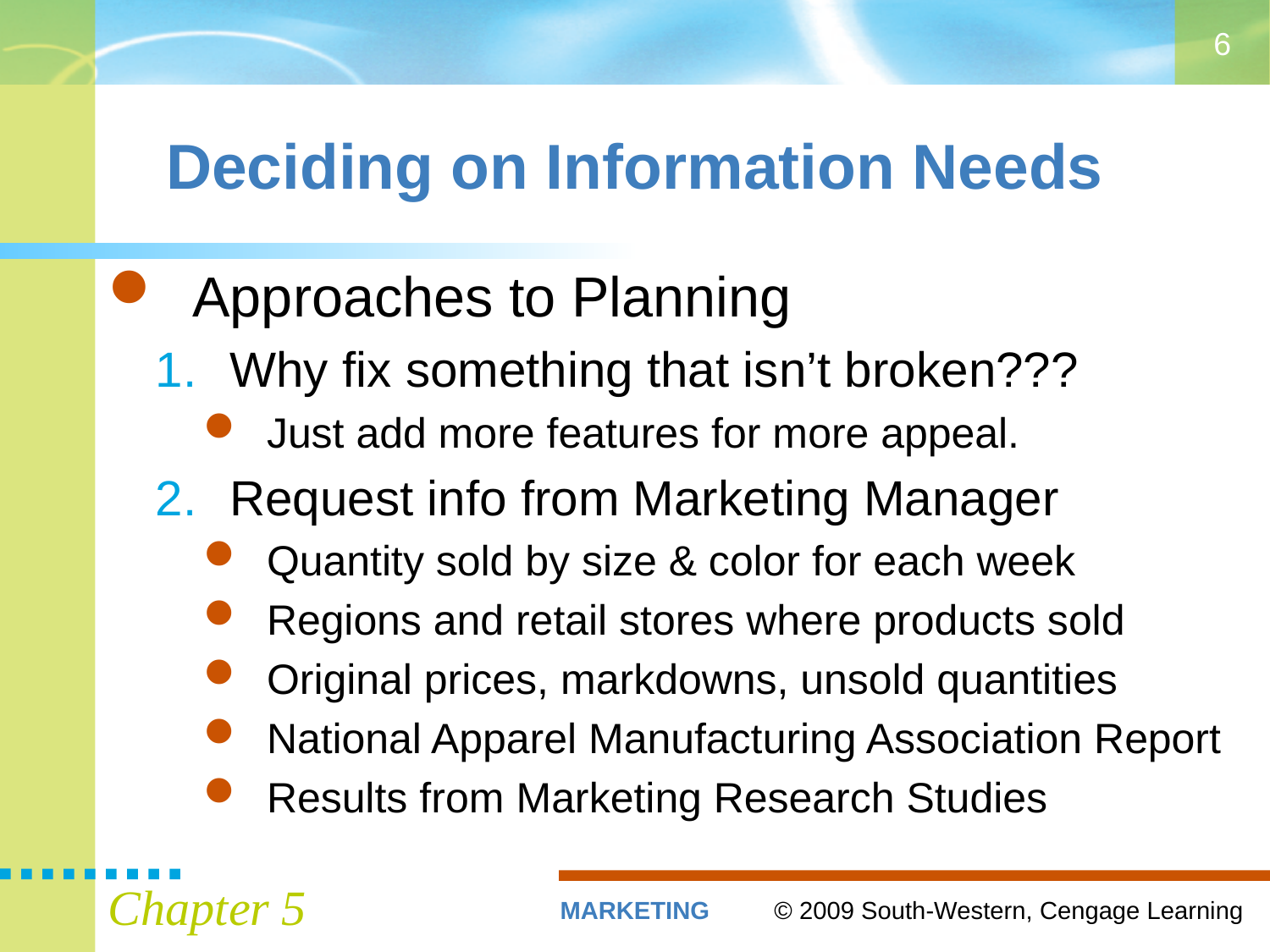

6
# Deciding on Information Needs
Approaches to Planning
Why fix something that isn’t broken???
Just add more features for more appeal.
Request info from Marketing Manager
Quantity sold by size & color for each week
Regions and retail stores where products sold
Original prices, markdowns, unsold quantities
National Apparel Manufacturing Association Report
Results from Marketing Research Studies
Chapter 5